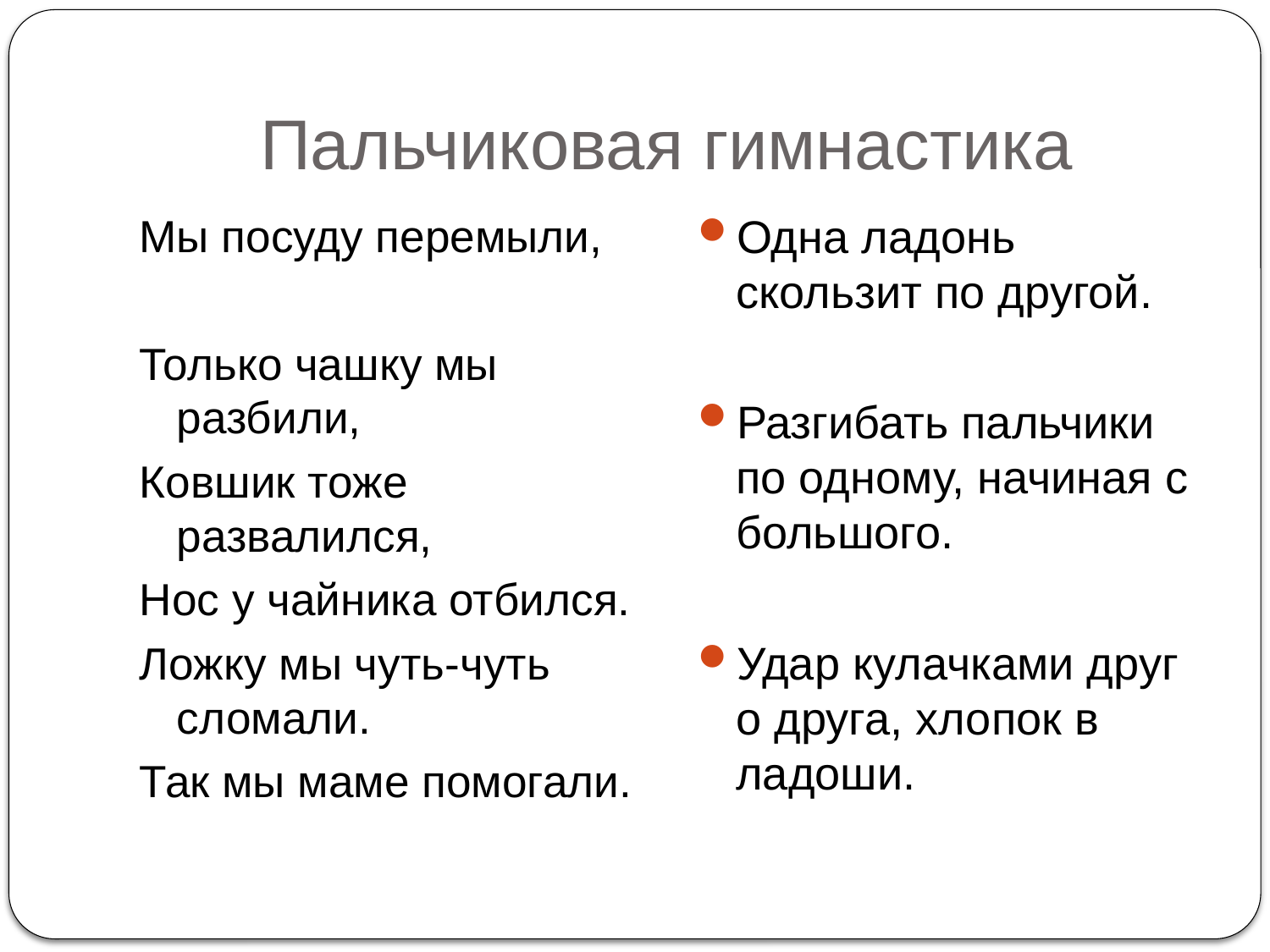

# Пальчиковая гимнастика
Мы посуду перемыли,

Только чашку мы разбили,
Ковшик тоже развалился,
Нос у чайника отбился.
Ложку мы чуть-чуть сломали.
Так мы маме помогали.

Одна ладонь скользит по другой.

Разгибать пальчики по одному, начиная с большого.

Удар кулачками друг о друга, хлопок в ладоши.